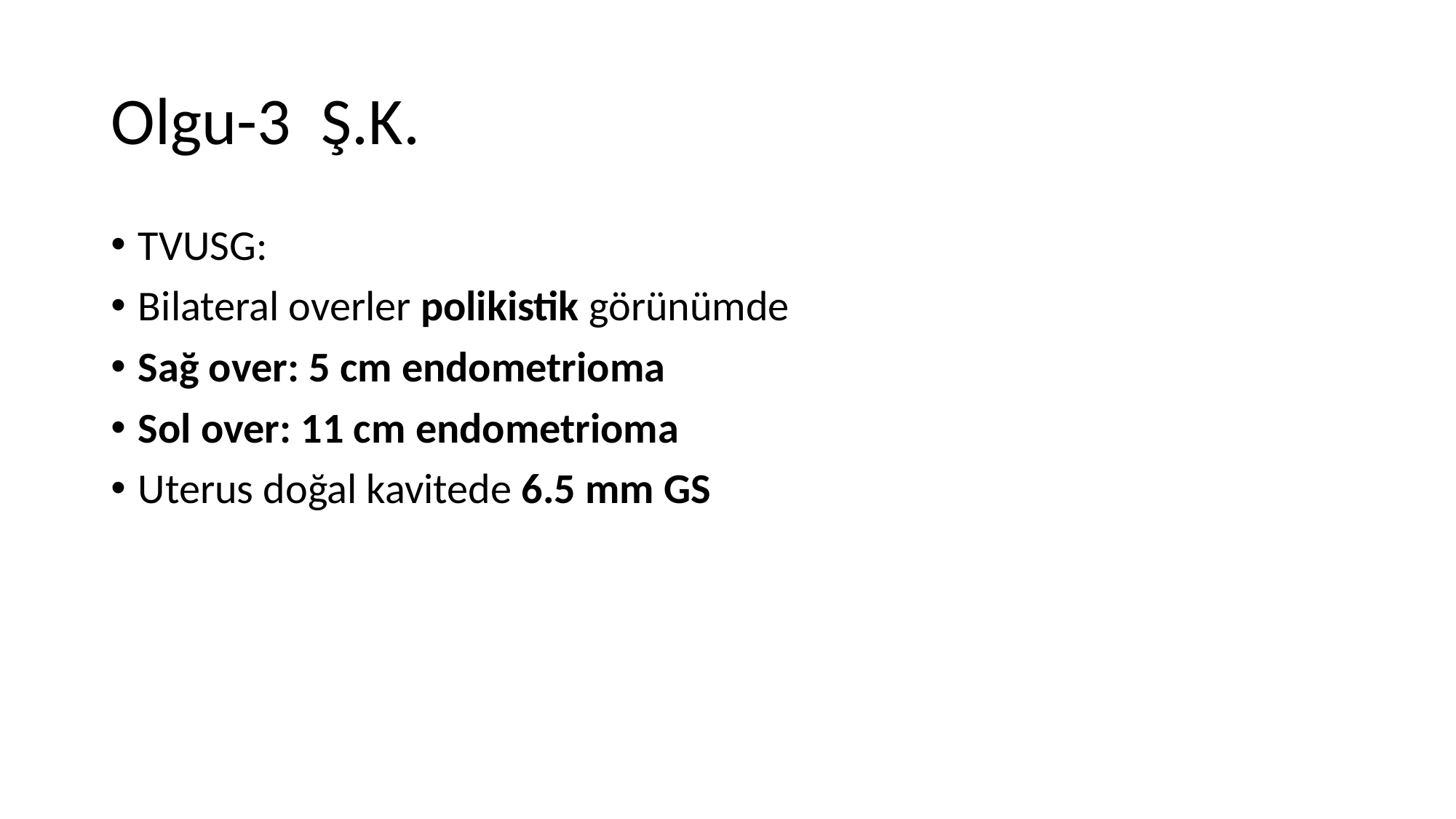

# Olgu-3  Ş.K.
TVUSG:
Bilateral overler polikistik görünümde
Sağ over: 5 cm endometrioma
Sol over: 11 cm endometrioma
Uterus doğal kavitede 6.5 mm GS